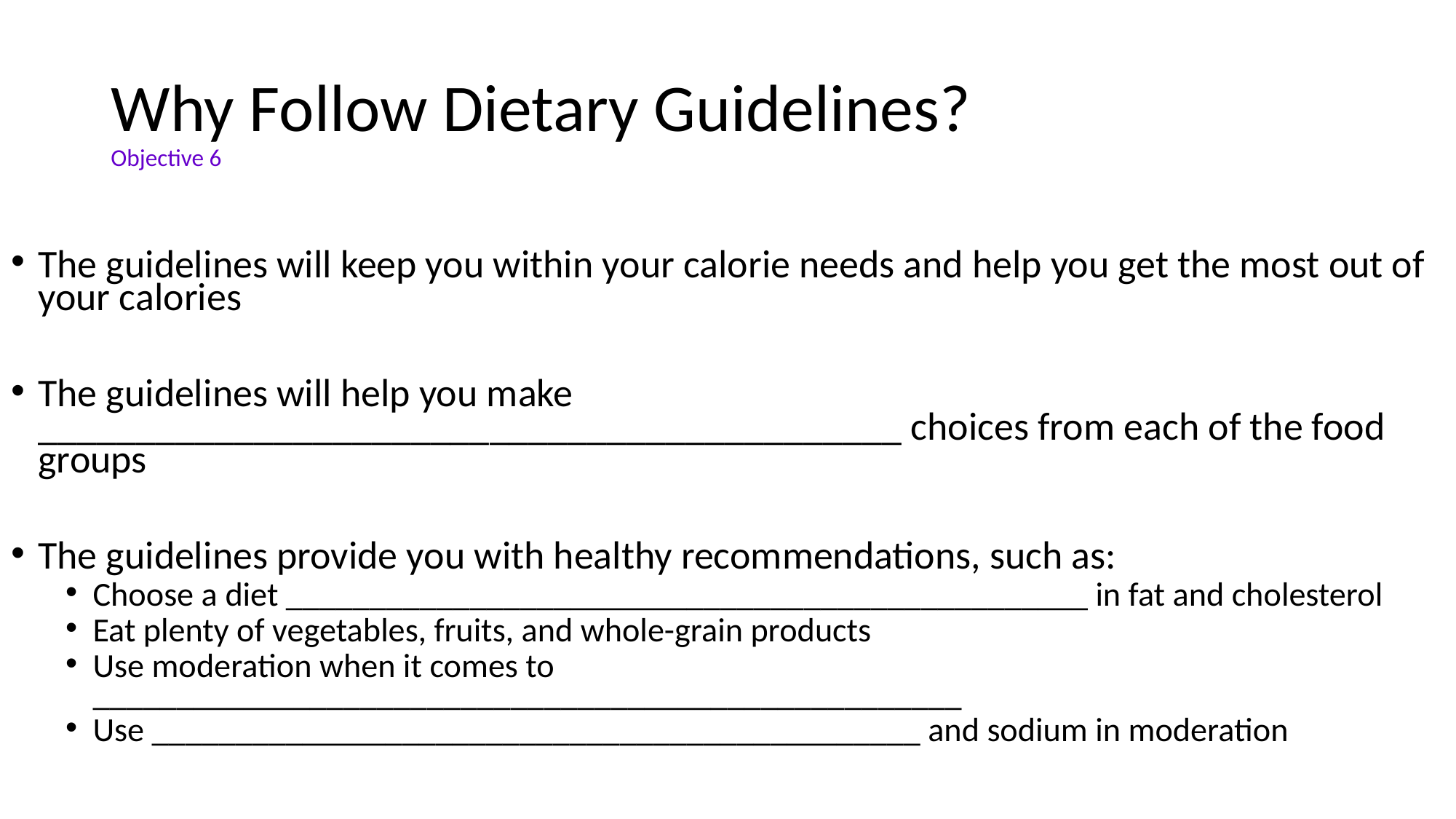

# Why Follow Dietary Guidelines? Objective 6
The guidelines will keep you within your calorie needs and help you get the most out of your calories

The guidelines will help you make ____________________________________________ choices from each of the food groups

The guidelines provide you with healthy recommendations, such as:
Choose a diet ________________________________________________ in fat and cholesterol
Eat plenty of vegetables, fruits, and whole-grain products
Use moderation when it comes to ____________________________________________________
Use ______________________________________________ and sodium in moderation